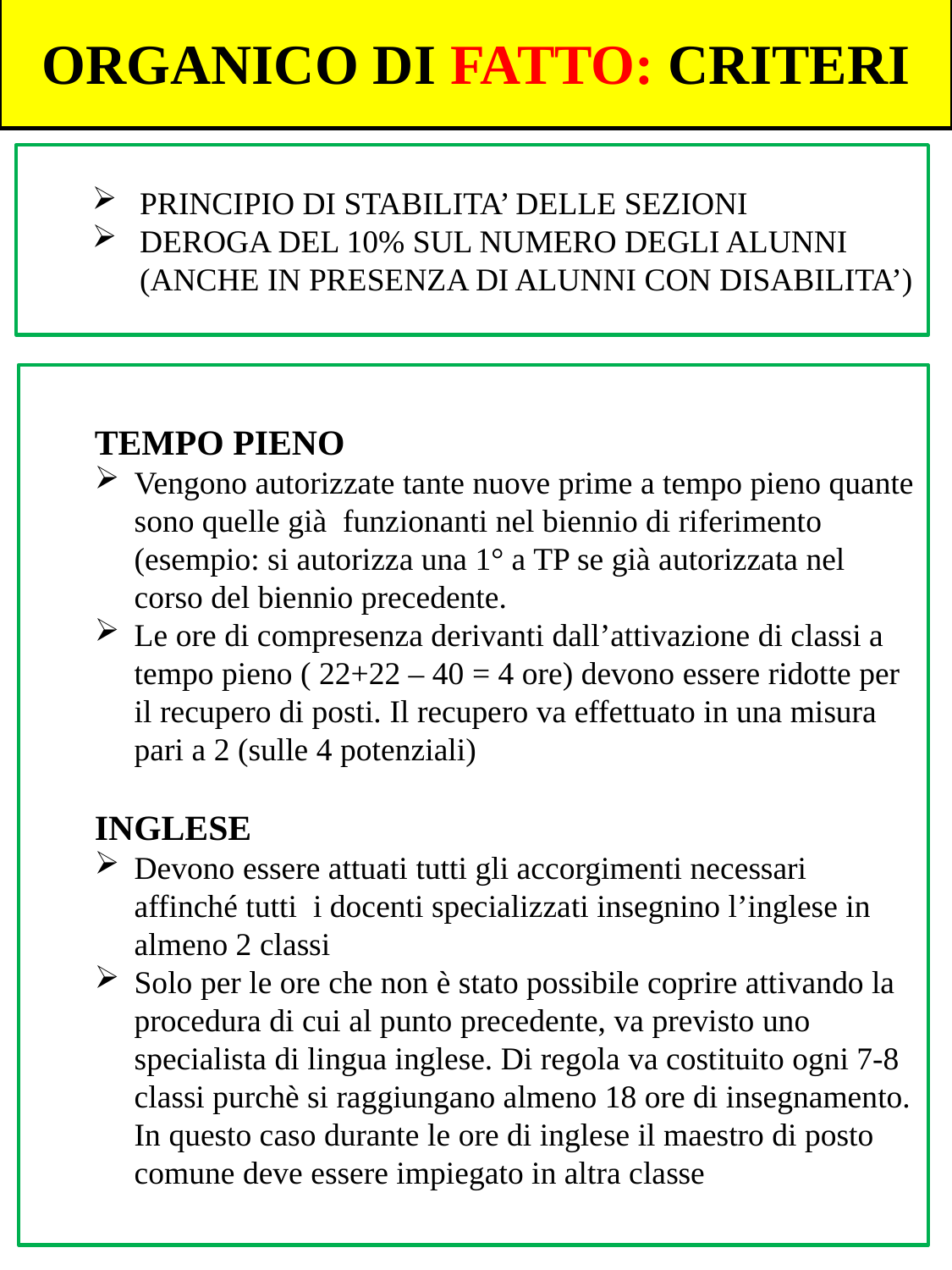

ORGANICO DI FATTO: CRITERI
PRINCIPIO DI STABILITA’ DELLE SEZIONI
DEROGA DEL 10% SUL NUMERO DEGLI ALUNNI (ANCHE IN PRESENZA DI ALUNNI CON DISABILITA’)
TEMPO PIENO
Vengono autorizzate tante nuove prime a tempo pieno quante sono quelle già  funzionanti nel biennio di riferimento (esempio: si autorizza una 1° a TP se già autorizzata nel corso del biennio precedente.
Le ore di compresenza derivanti dall’attivazione di classi a tempo pieno ( 22+22 – 40 = 4 ore) devono essere ridotte per il recupero di posti. Il recupero va effettuato in una misura pari a 2 (sulle 4 potenziali)

INGLESE
Devono essere attuati tutti gli accorgimenti necessari affinché tutti  i docenti specializzati insegnino l’inglese in almeno 2 classi
Solo per le ore che non è stato possibile coprire attivando la procedura di cui al punto precedente, va previsto uno specialista di lingua inglese. Di regola va costituito ogni 7-8 classi purchè si raggiungano almeno 18 ore di insegnamento. In questo caso durante le ore di inglese il maestro di posto comune deve essere impiegato in altra classe